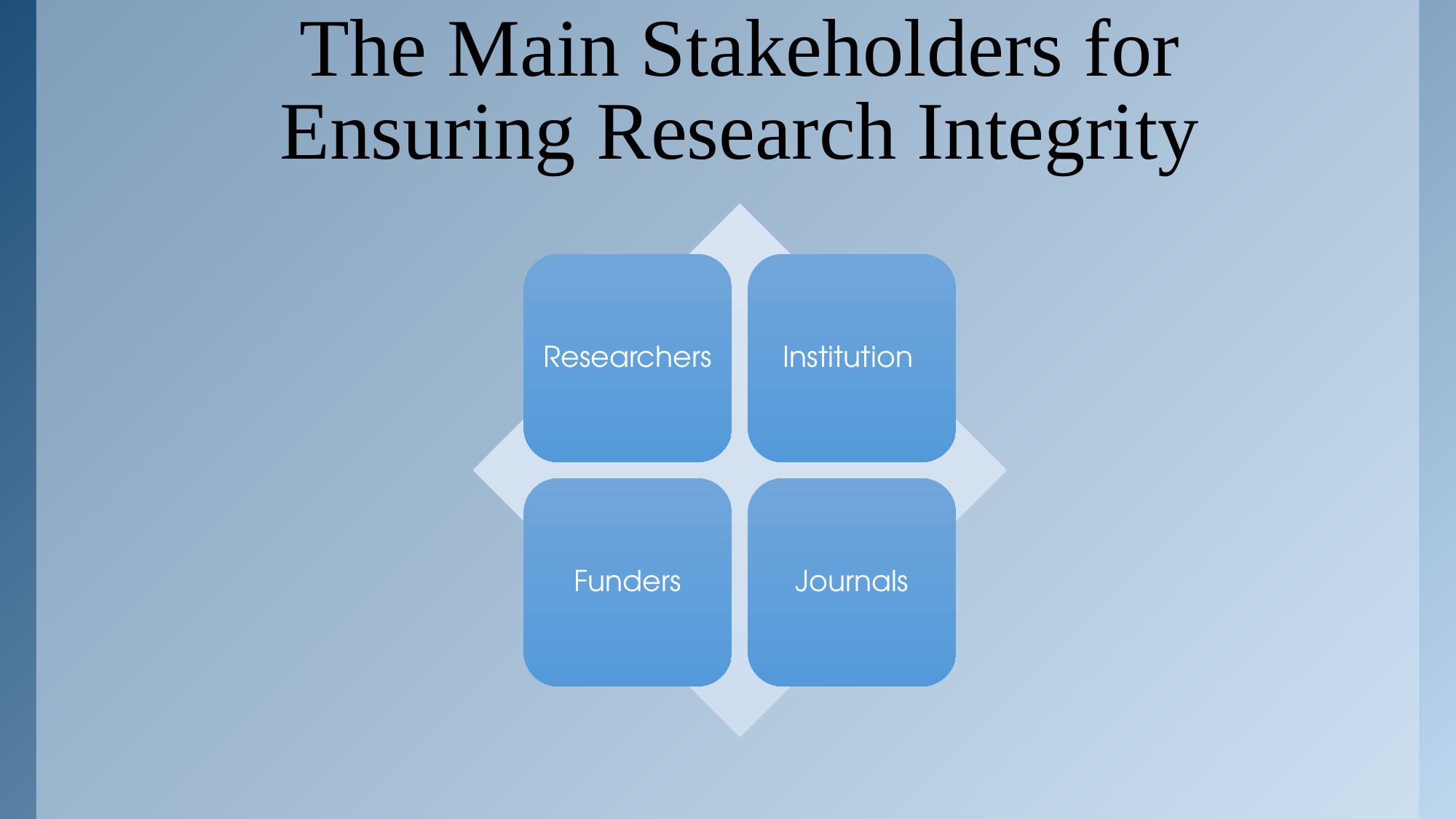

# The Main Stakeholders for Ensuring Research Integrity
Researchers
Institution
Funders
Journals